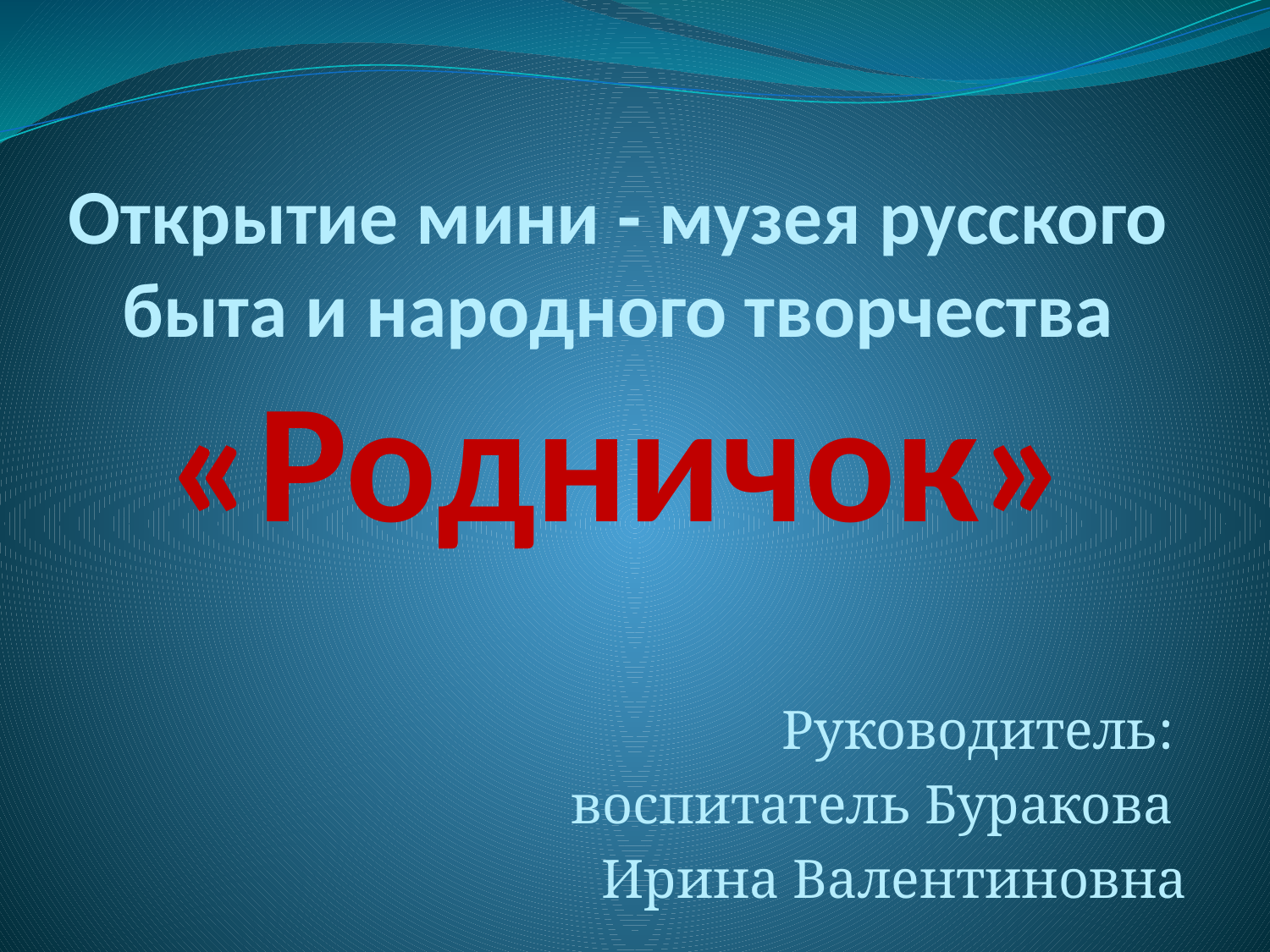

# Открытие мини - музея русского быта и народного творчества «Родничок»

Руководитель:
воспитатель Буракова
Ирина Валентиновна